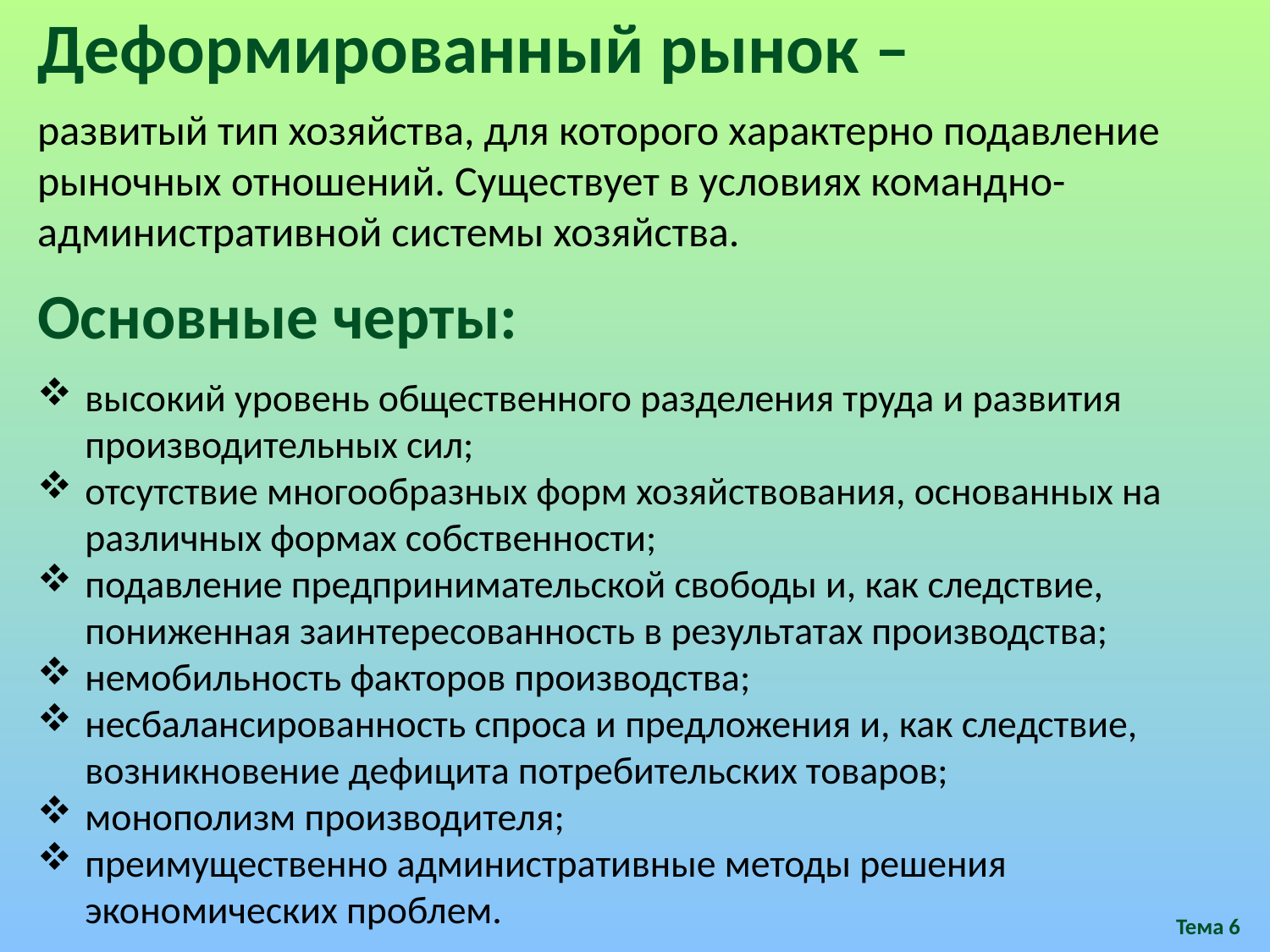

Деформированный рынок –
развитый тип хозяйства, для которого характерно подавление рыночных отношений. Существует в условиях команд­но-административной системы хозяйства.

Основные черты:

высокий уровень общественного разделения труда и развития производительных сил;
отсутствие многооб­разных форм хозяйствования, основанных на различных формах собственности;
подавление предпринимательской свободы и, как следствие, пониженная заинтересованность в результатах производства;
немобильность факто­ров производства;
несбалансированность спроса и предложения и, как следствие, возникновение дефицита потребительских товаров;
монополизм производителя;
преимущественно административные методы решения экономических проблем.
Тема 6